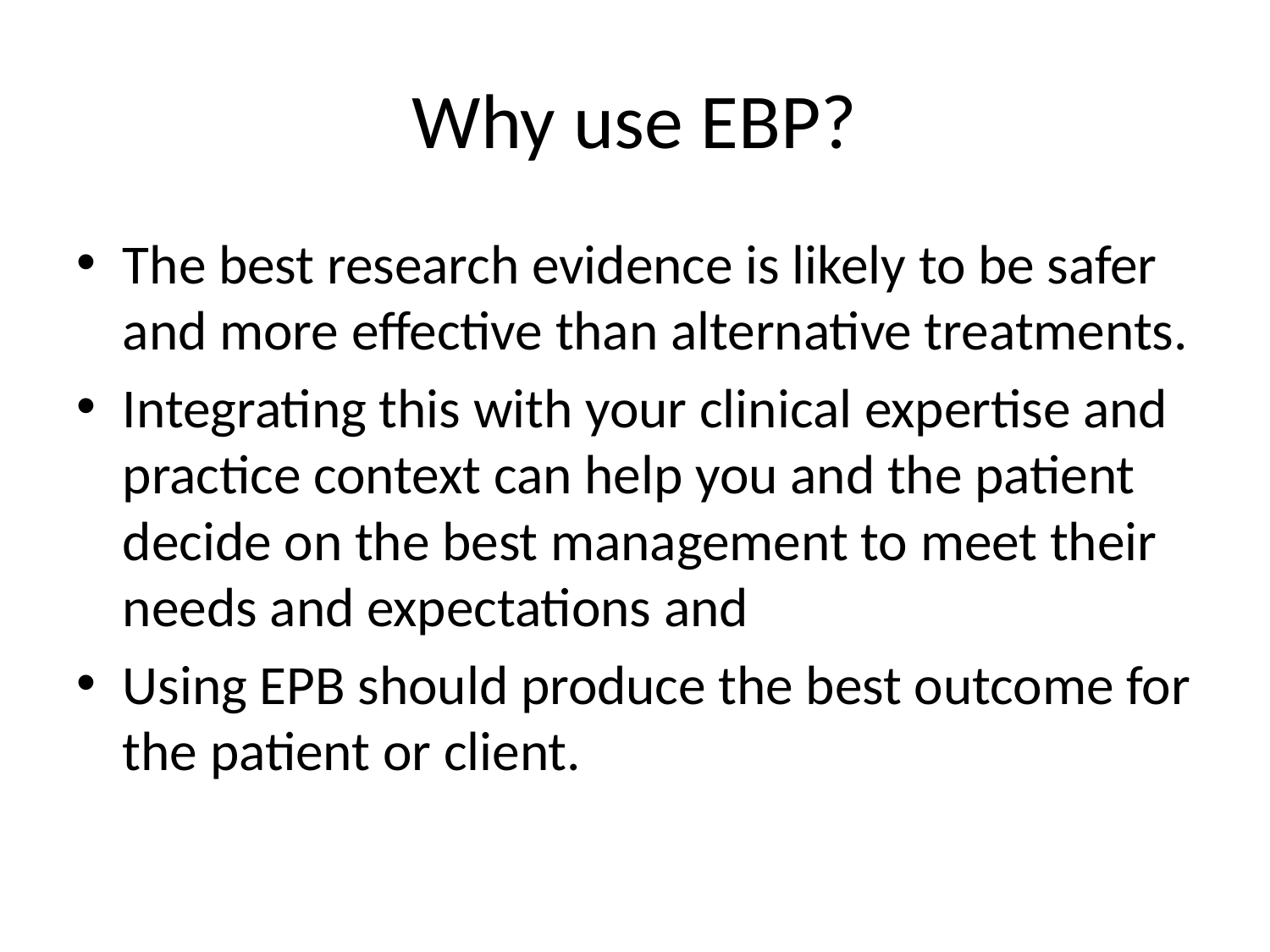

# Why use EBP?
The best research evidence is likely to be safer and more effective than alternative treatments.
Integrating this with your clinical expertise and practice context can help you and the patient decide on the best management to meet their needs and expectations and
Using EPB should produce the best outcome for the patient or client.